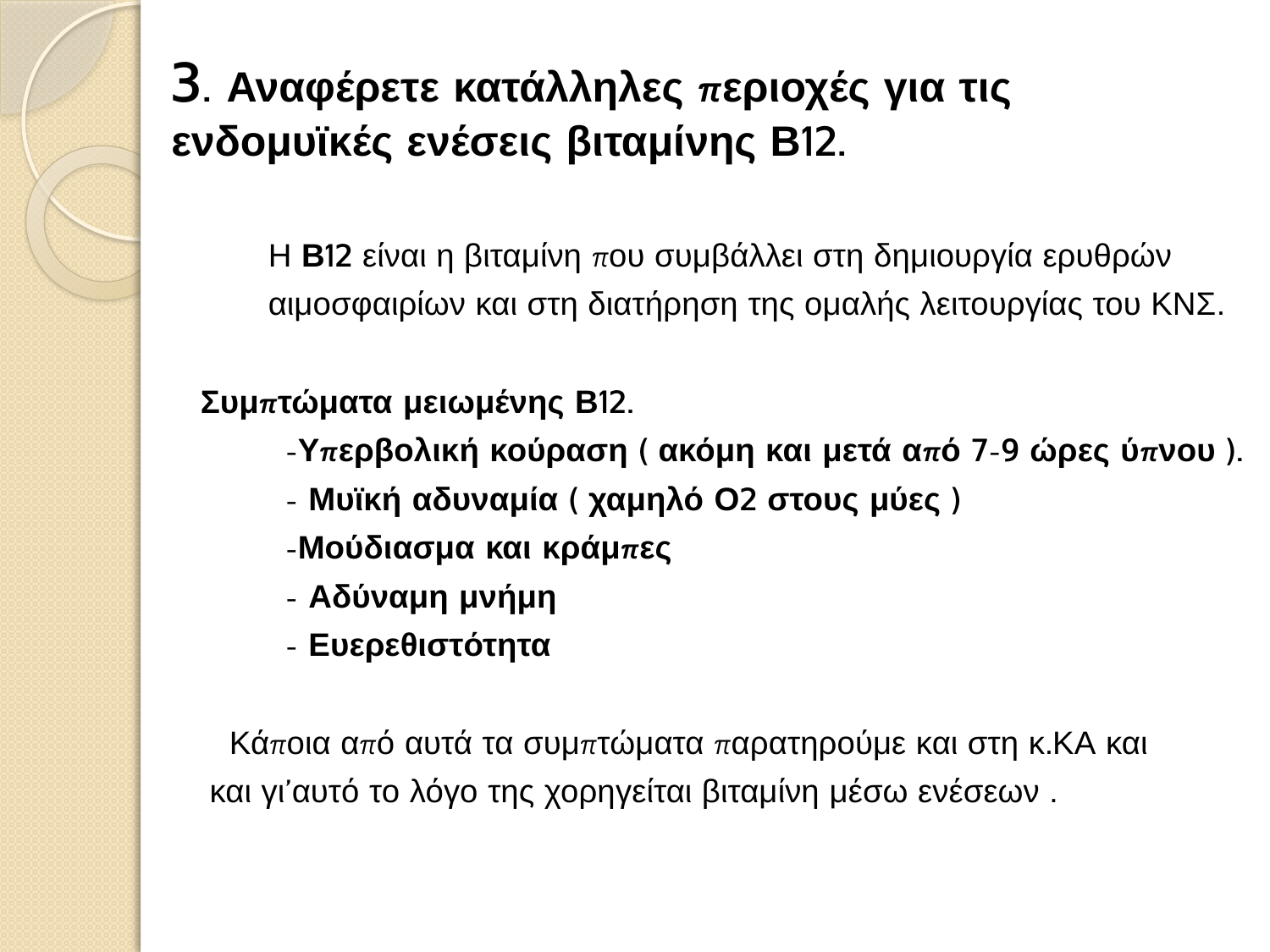

#
3. Αναφέρετε κατάλληλες περιοχές για τις ενδομυϊκές ενέσεις βιταμίνης Β12.
                    Η Β12 είναι η βιταμίνη που συμβάλλει στη δημιουργία ερυθρών
                    αιμοσφαιρίων και στη διατήρηση της ομαλής λειτουργίας του ΚΝΣ.

            Συμπτώματα μειωμένης Β12.
                    -Υπερβολική κούραση ( ακόμη και μετά από 7-9 ώρες ύπνου ).
                    - Μυϊκή αδυναμία ( χαμηλό Ο2 στους μύες )
                    -Μούδιασμα και κράμπες
                    - Αδύναμη μνήμη
                    - Ευερεθιστότητα

                Κάποια από αυτά τα συμπτώματα παρατηρούμε και στη κ.ΚΑ και
              και γι’αυτό το λόγο της χορηγείται βιταμίνη μέσω ενέσεων .